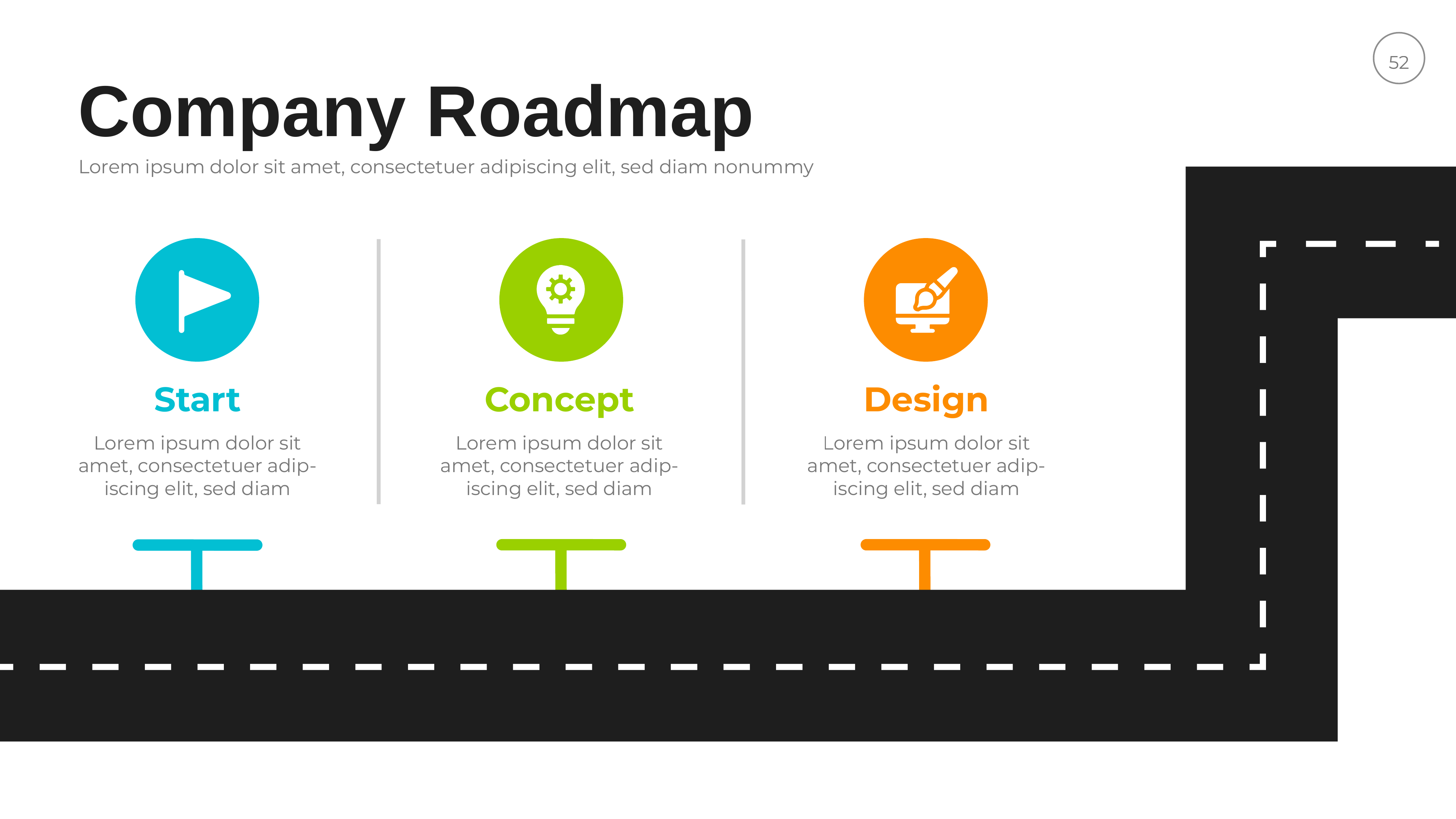

Company Roadmap
Lorem ipsum dolor sit amet, consectetuer adipiscing elit, sed diam nonummy

Start
Concept
Design
Lorem ipsum dolor sit amet, consectetuer adip-iscing elit, sed diam
Lorem ipsum dolor sit amet, consectetuer adip-iscing elit, sed diam
Lorem ipsum dolor sit amet, consectetuer adip-iscing elit, sed diam